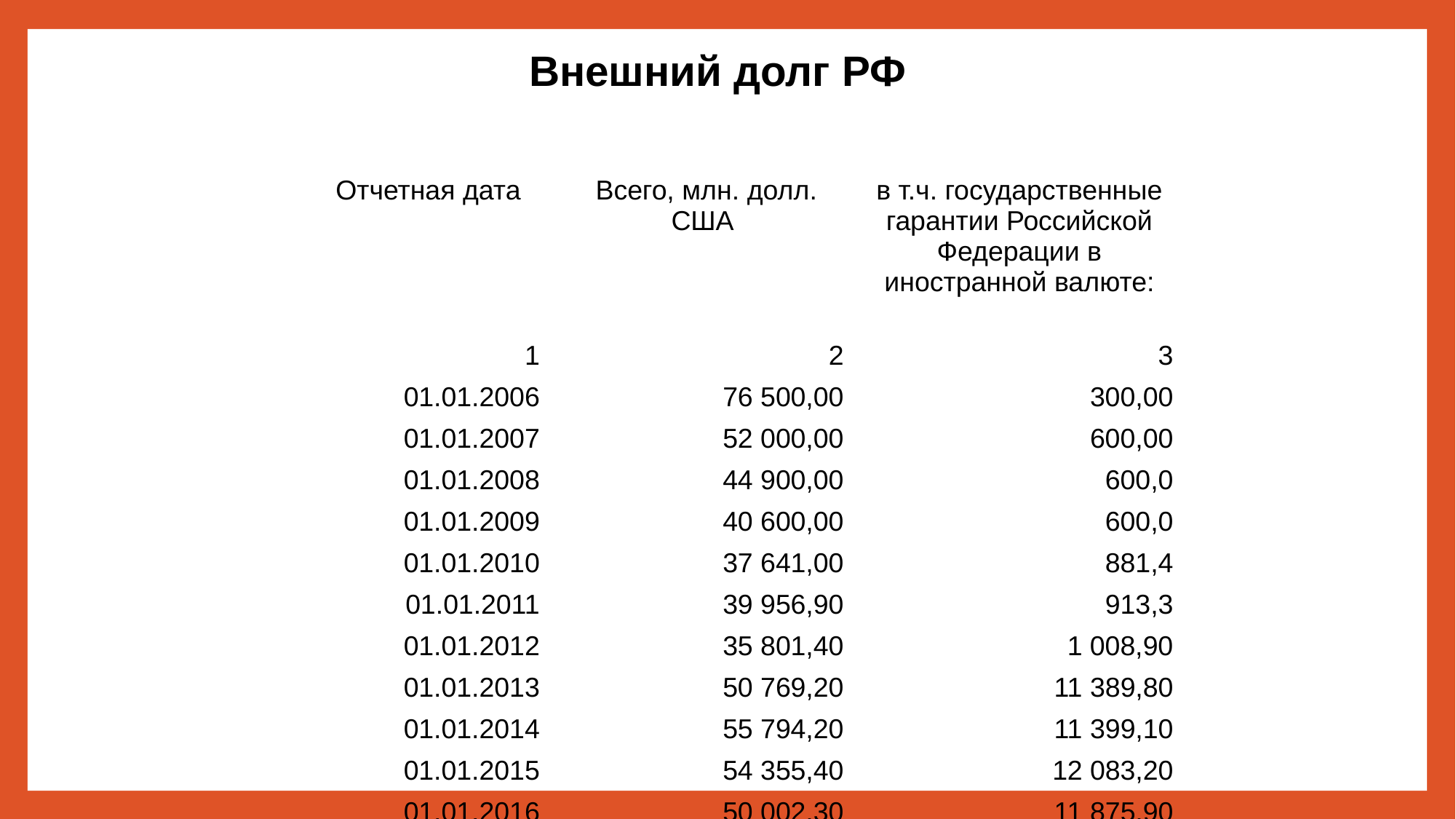

Внешний долг РФ
| Отчетная дата | Всего, млн. долл. США | в т.ч. государственные гарантии Российской Федерации в иностранной валюте: |
| --- | --- | --- |
| 1 | 2 | 3 |
| 01.01.2006 | 76 500,00 | 300,00 |
| 01.01.2007 | 52 000,00 | 600,00 |
| 01.01.2008 | 44 900,00 | 600,0 |
| 01.01.2009 | 40 600,00 | 600,0 |
| 01.01.2010 | 37 641,00 | 881,4 |
| 01.01.2011 | 39 956,90 | 913,3 |
| 01.01.2012 | 35 801,40 | 1 008,90 |
| 01.01.2013 | 50 769,20 | 11 389,80 |
| 01.01.2014 | 55 794,20 | 11 399,10 |
| 01.01.2015 | 54 355,40 | 12 083,20 |
| 01.01.2016 | 50 002,30 | 11 875,90 |